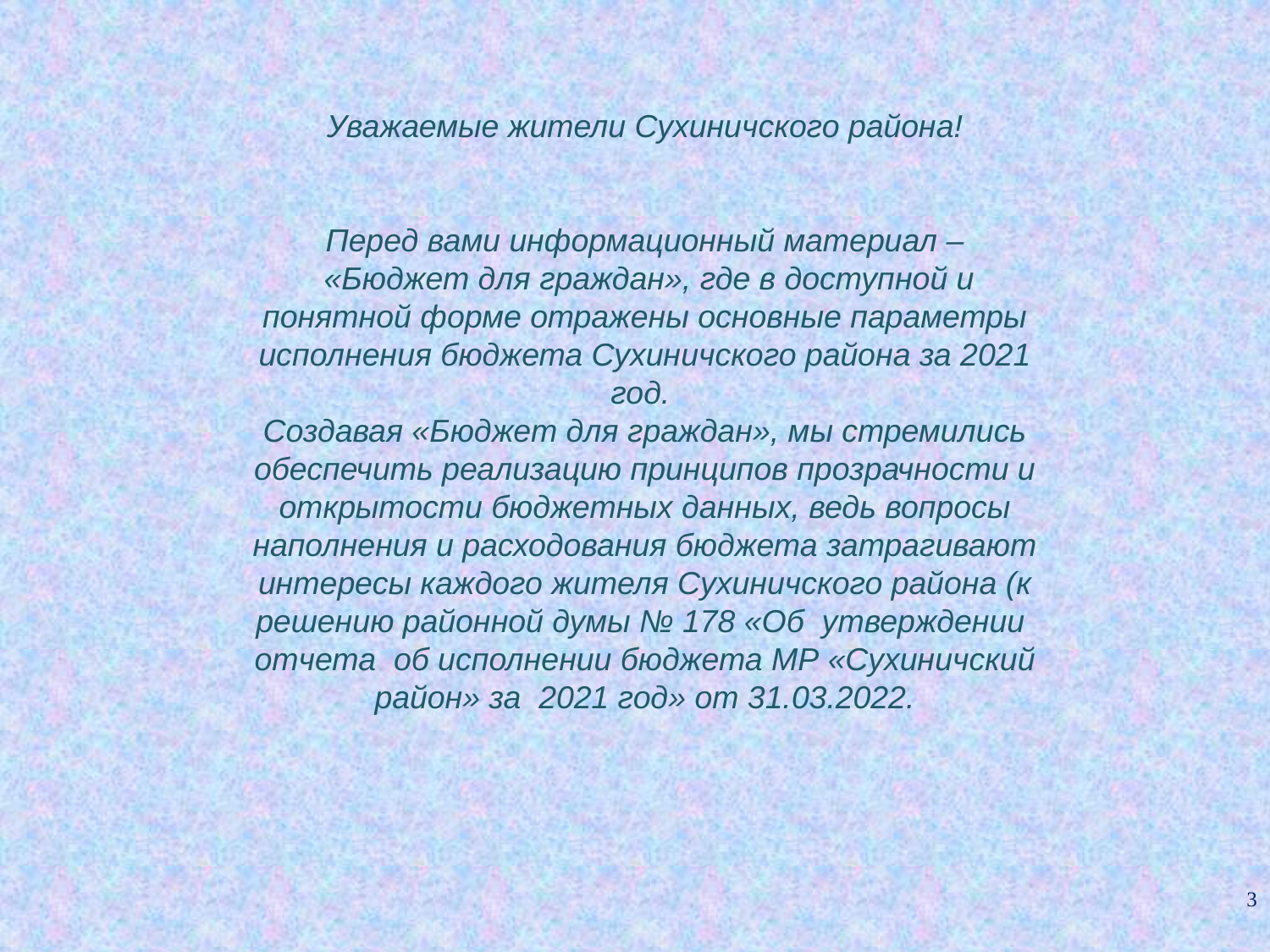

Уважаемые жители Сухиничского района!

Перед вами информационный материал –
 «Бюджет для граждан», где в доступной и понятной форме отражены основные параметры исполнения бюджета Сухиничского района за 2021 год.
Создавая «Бюджет для граждан», мы стремились обеспечить реализацию принципов прозрачности и открытости бюджетных данных, ведь вопросы наполнения и расходования бюджета затрагивают интересы каждого жителя Сухиничского района (к решению районной думы № 178 «Об  утверждении  отчета  об исполнении бюджета МР «Сухиничский район» за  2021 год» от 31.03.2022.
3